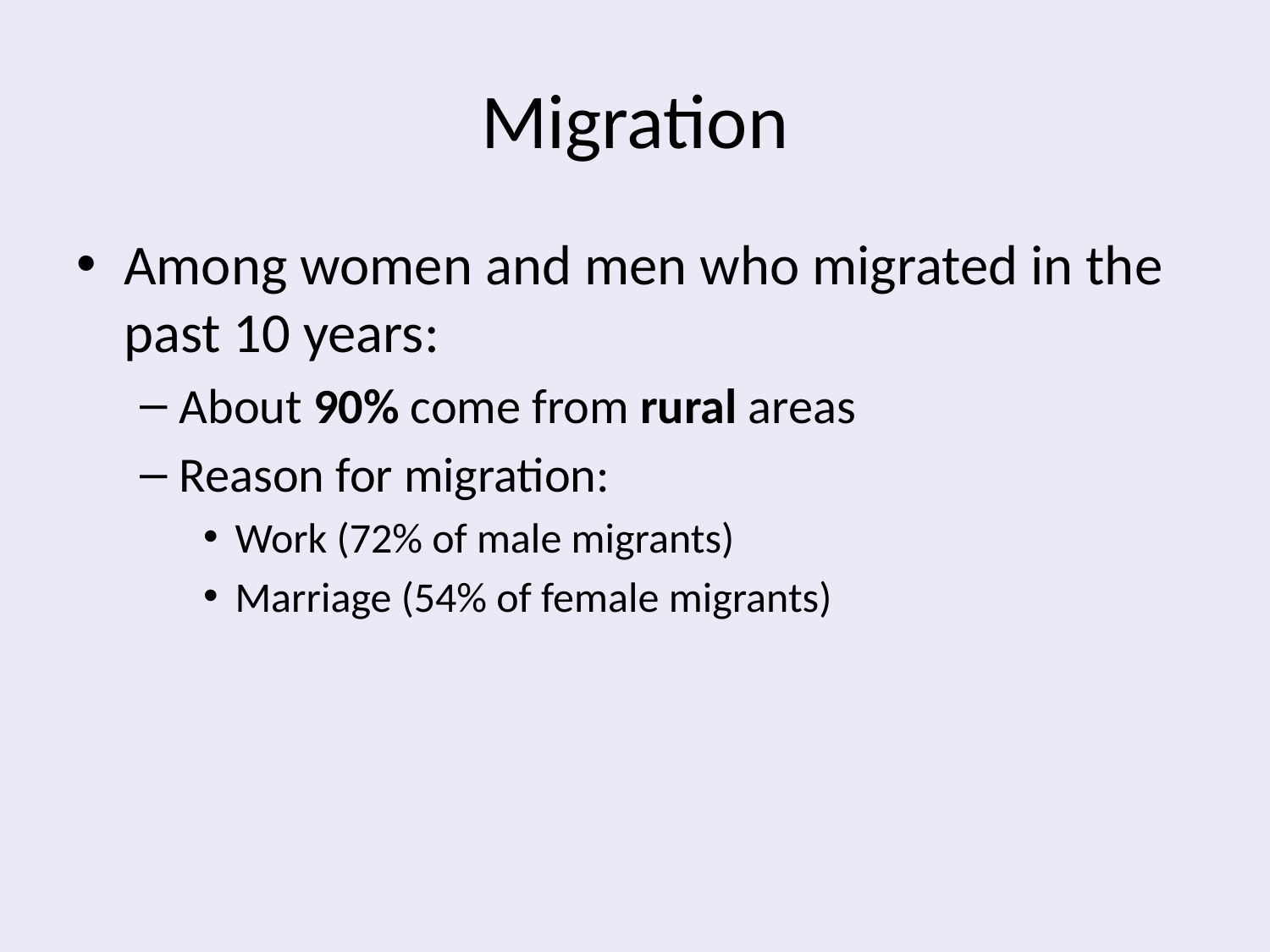

# Migration
Among women and men who migrated in the past 10 years:
About 90% come from rural areas
Reason for migration:
Work (72% of male migrants)
Marriage (54% of female migrants)